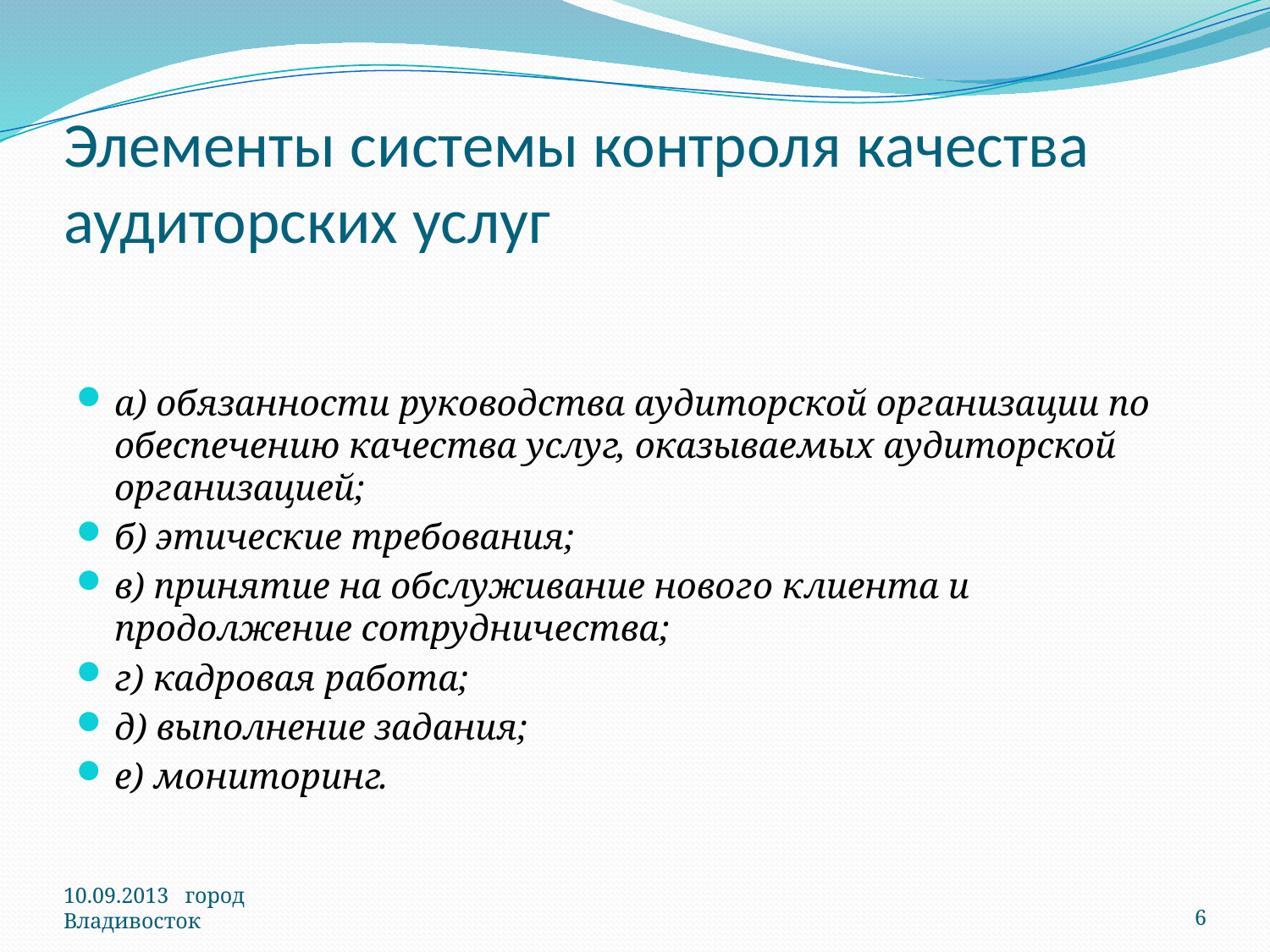

# Элементы системы контроля качества аудиторских услуг
а) обязанности руководства аудиторской организации по обеспечению качества услуг, оказываемых аудиторской организацией;
б) этические требования;
в) принятие на обслуживание нового клиента и продолжение сотрудничества;
г) кадровая работа;
д) выполнение задания;
е) мониторинг.
10.09.2013   город Владивосток

6